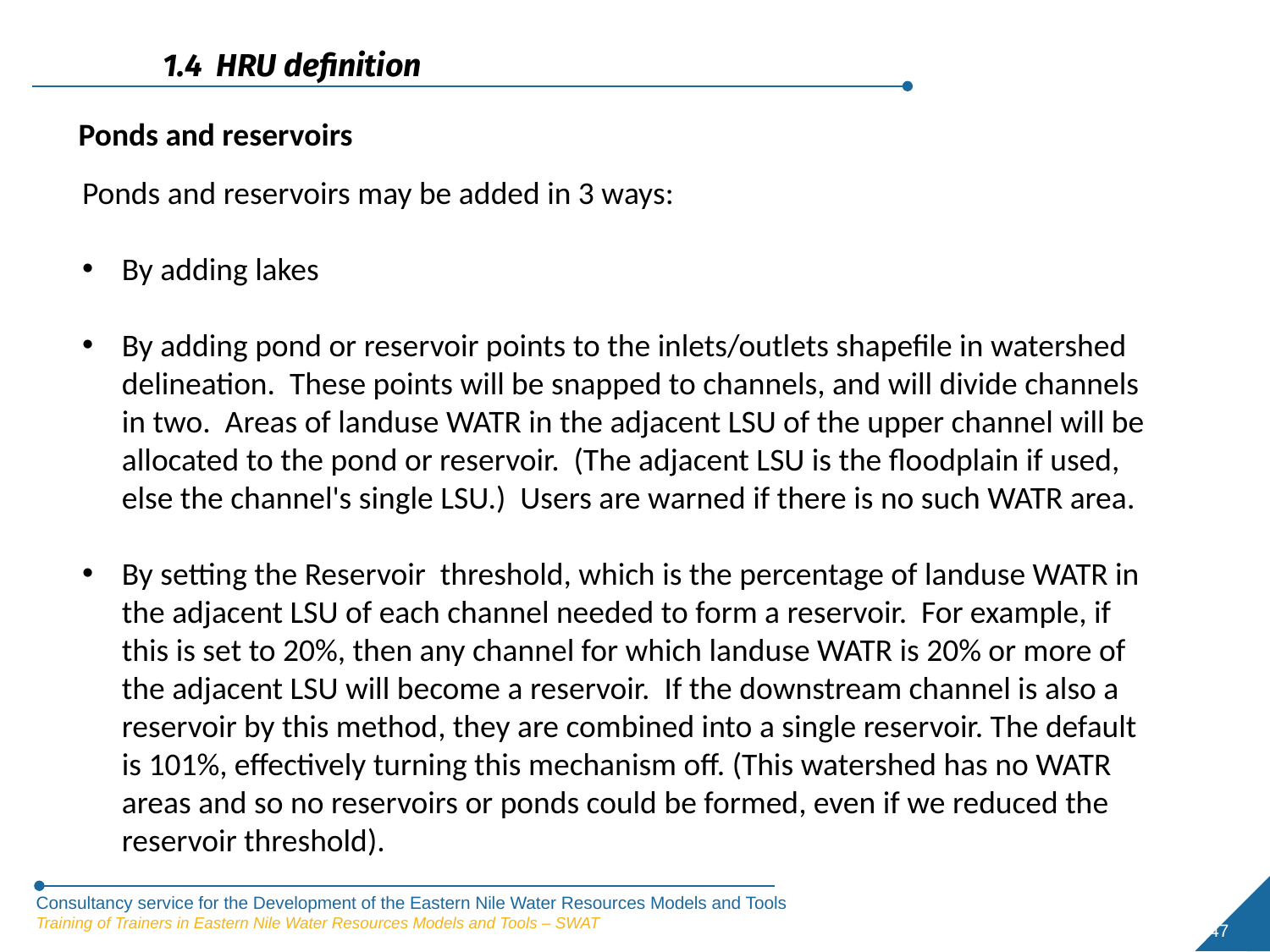

1.4  HRU definition
Ponds and reservoirs
Ponds and reservoirs may be added in 3 ways:

By adding lakes

By adding pond or reservoir points to the inlets/outlets shapefile in watershed delineation.  These points will be snapped to channels, and will divide channels in two.  Areas of landuse WATR in the adjacent LSU of the upper channel will be allocated to the pond or reservoir.  (The adjacent LSU is the floodplain if used, else the channel's single LSU.)  Users are warned if there is no such WATR area.

By setting the Reservoir  threshold, which is the percentage of landuse WATR in the adjacent LSU of each channel needed to form a reservoir.  For example, if this is set to 20%, then any channel for which landuse WATR is 20% or more of the adjacent LSU will become a reservoir.  If the downstream channel is also a reservoir by this method, they are combined into a single reservoir. The default is 101%, effectively turning this mechanism off. (This watershed has no WATR areas and so no reservoirs or ponds could be formed, even if we reduced the reservoir threshold).